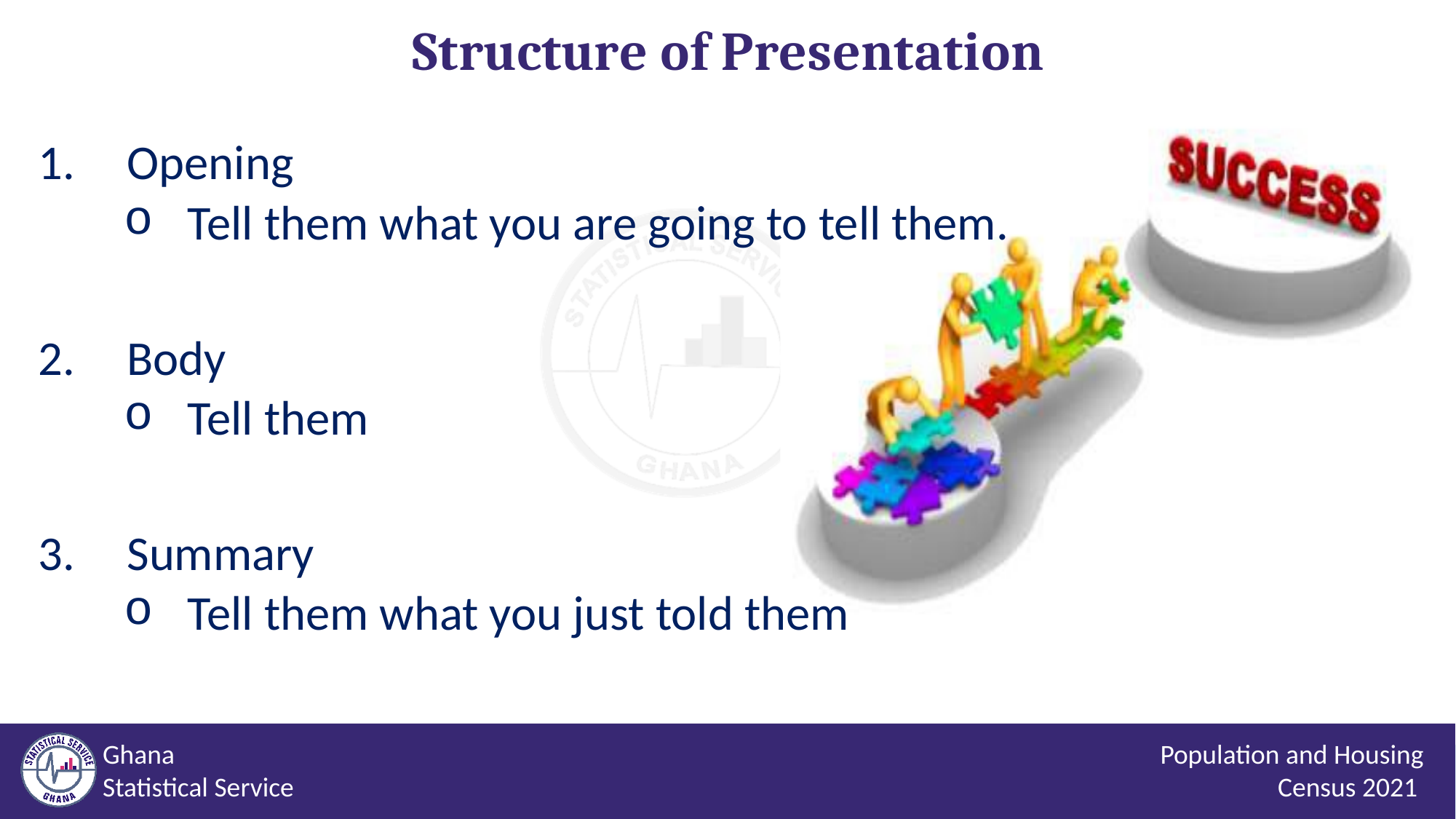

# Structure of Presentation

Opening
Tell them what you are going to tell them.

Body
Tell them

Summary
Tell them what you just told them